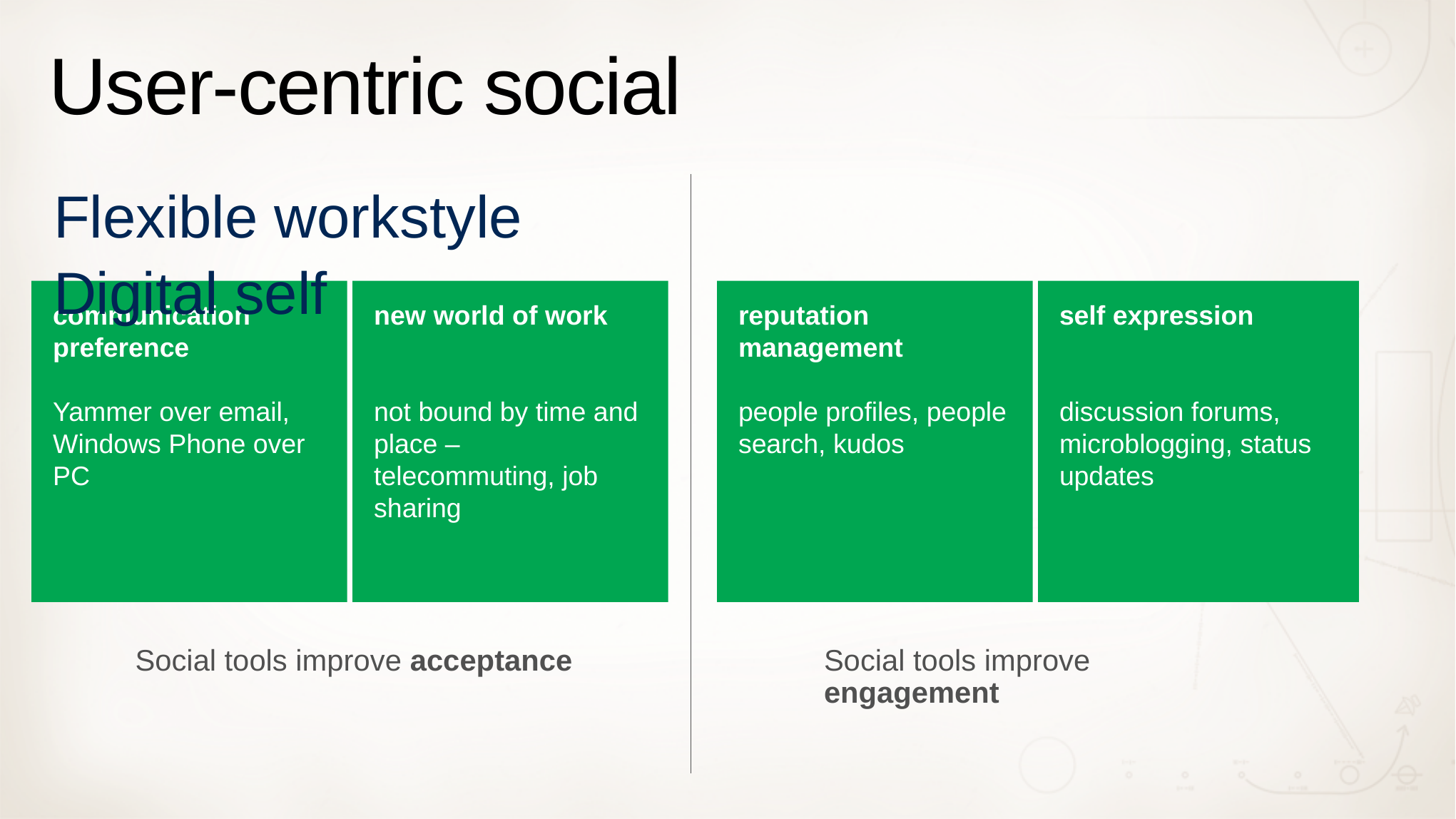

# User-centric social
Flexible workstyle
Digital self
communication preference

Yammer over email, Windows Phone over PC
new world of work

not bound by time and place – telecommuting, job sharing
reputation management

people profiles, people search, kudos
self expression

discussion forums, microblogging, status updates
Social tools improve acceptance
Social tools improve engagement